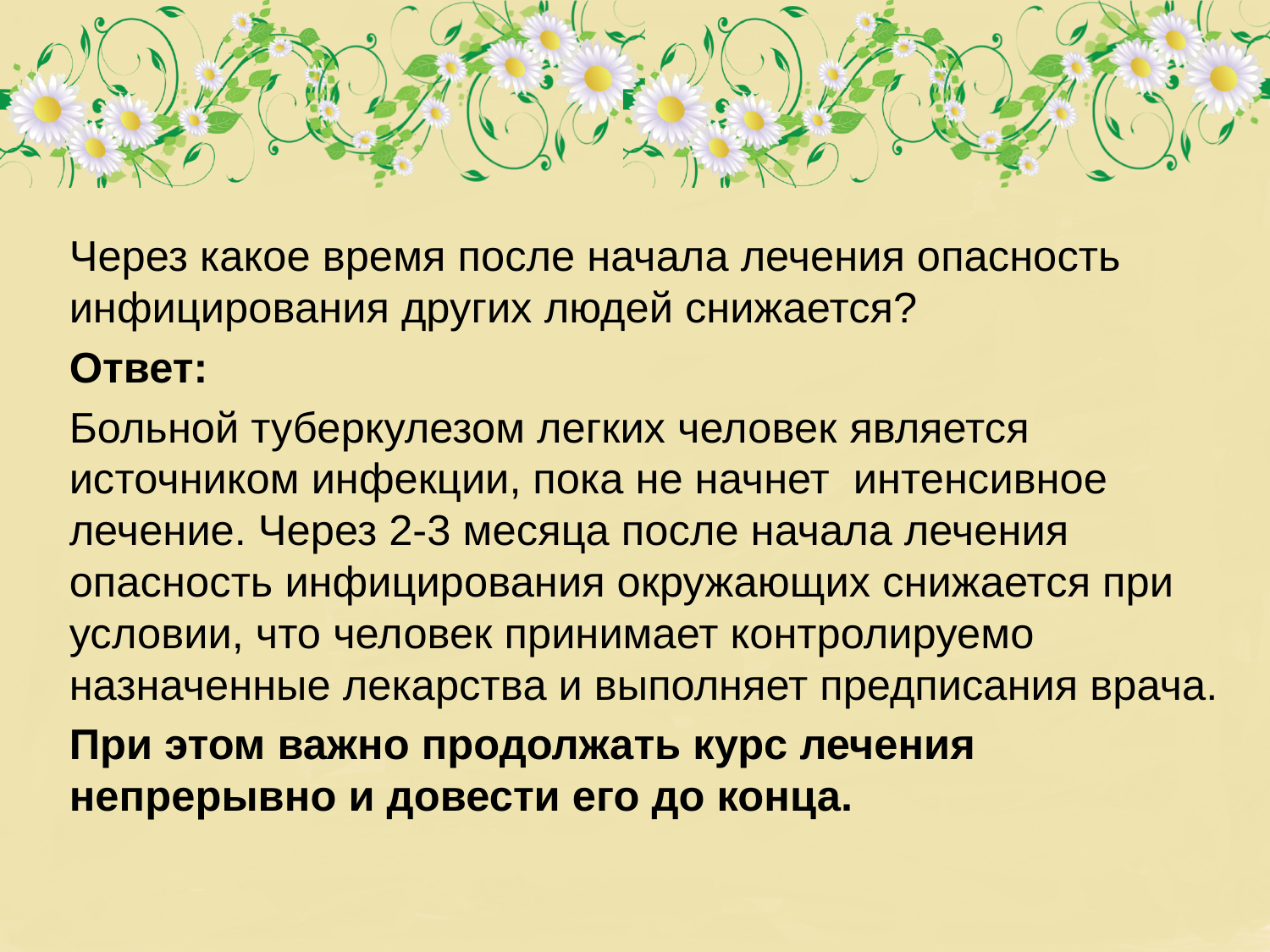

#
	Через какое время после начала лечения опасность инфицирования других людей снижается?
	Ответ:
	Больной туберкулезом легких человек является источником инфекции, пока не начнет  интенсивное лечение. Через 2-3 месяца после начала лечения опасность инфицирования окружающих снижается при условии, что человек принимает контролируемо назначенные лекарства и выполняет предписания врача.
	При этом важно продолжать курс лечения непрерывно и довести его до конца.